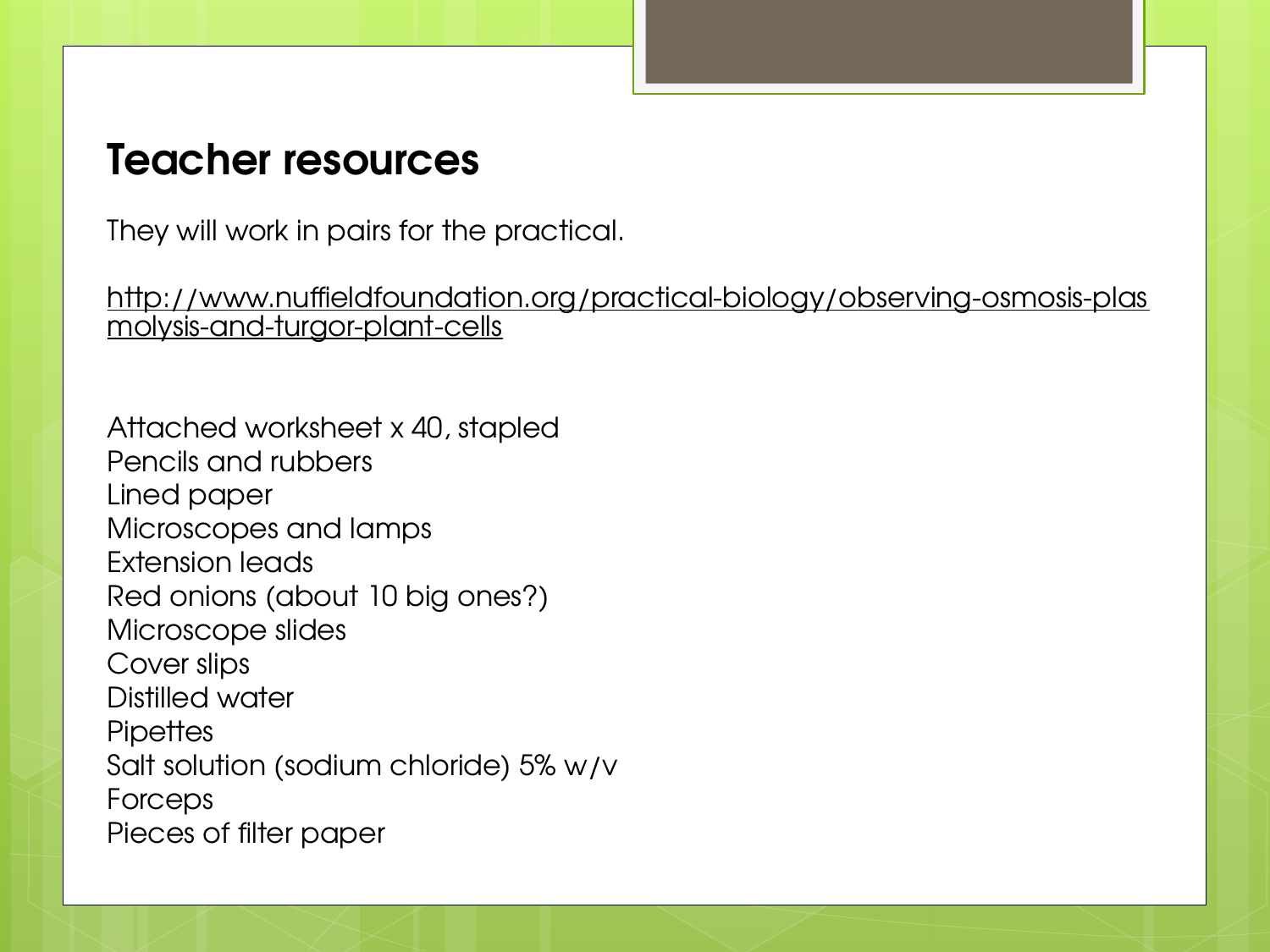

Teacher resources
They will work in pairs for the practical.

http://www.nuffieldfoundation.org/practical-biology/observing-osmosis-plasmolysis-and-turgor-plant-cells

Attached worksheet x 40, stapled
Pencils and rubbers
Lined paper
Microscopes and lamps
Extension leads
Red onions (about 10 big ones?)
Microscope slides
Cover slips
Distilled water
Pipettes
Salt solution (sodium chloride) 5% w/v
Forceps
Pieces of filter paper